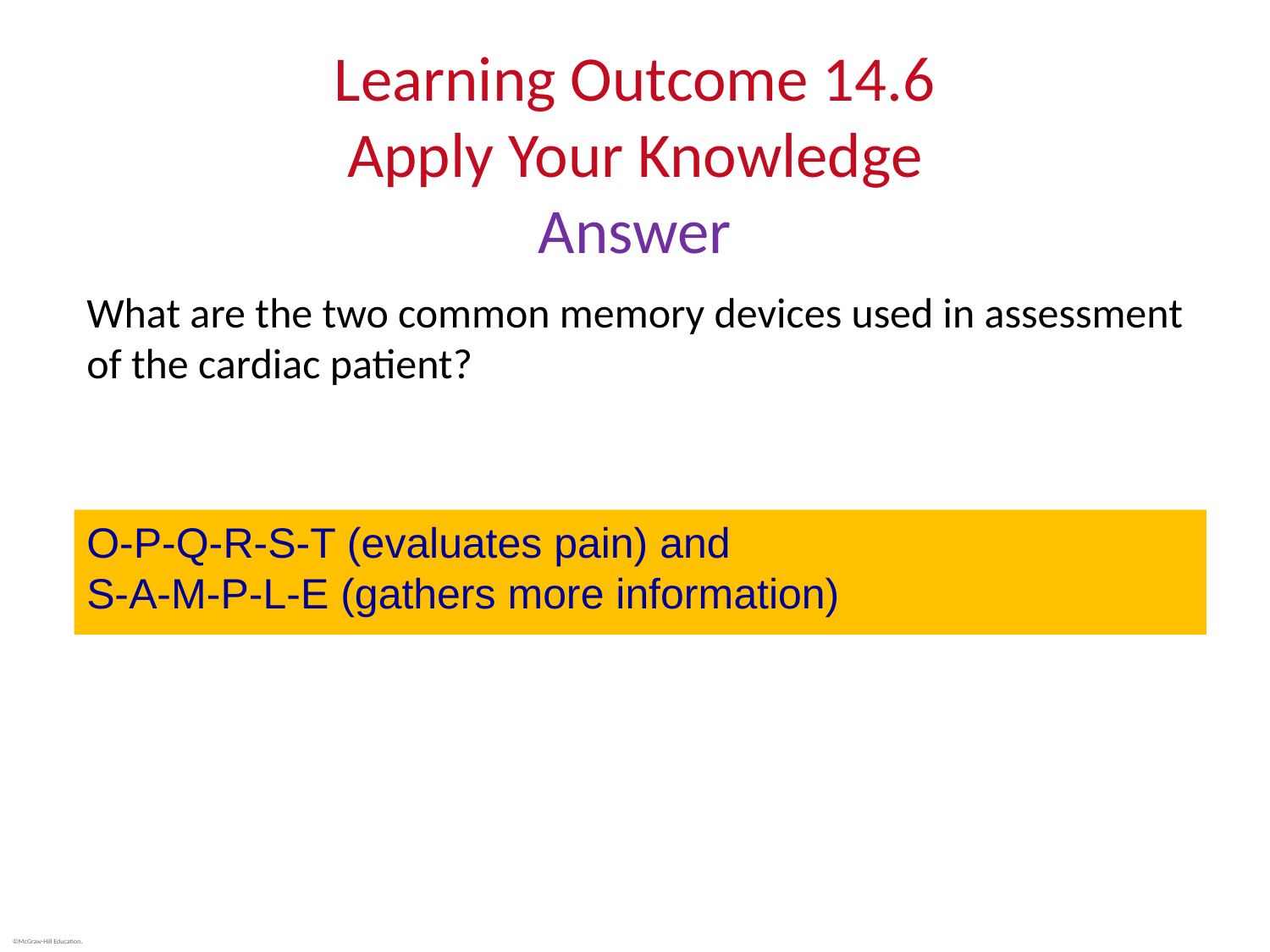

# Learning Outcome 14.6 Apply Your Knowledge Answer
What are the two common memory devices used in assessment of the cardiac patient?
O-P-Q-R-S-T (evaluates pain) and
S-A-M-P-L-E (gathers more information)